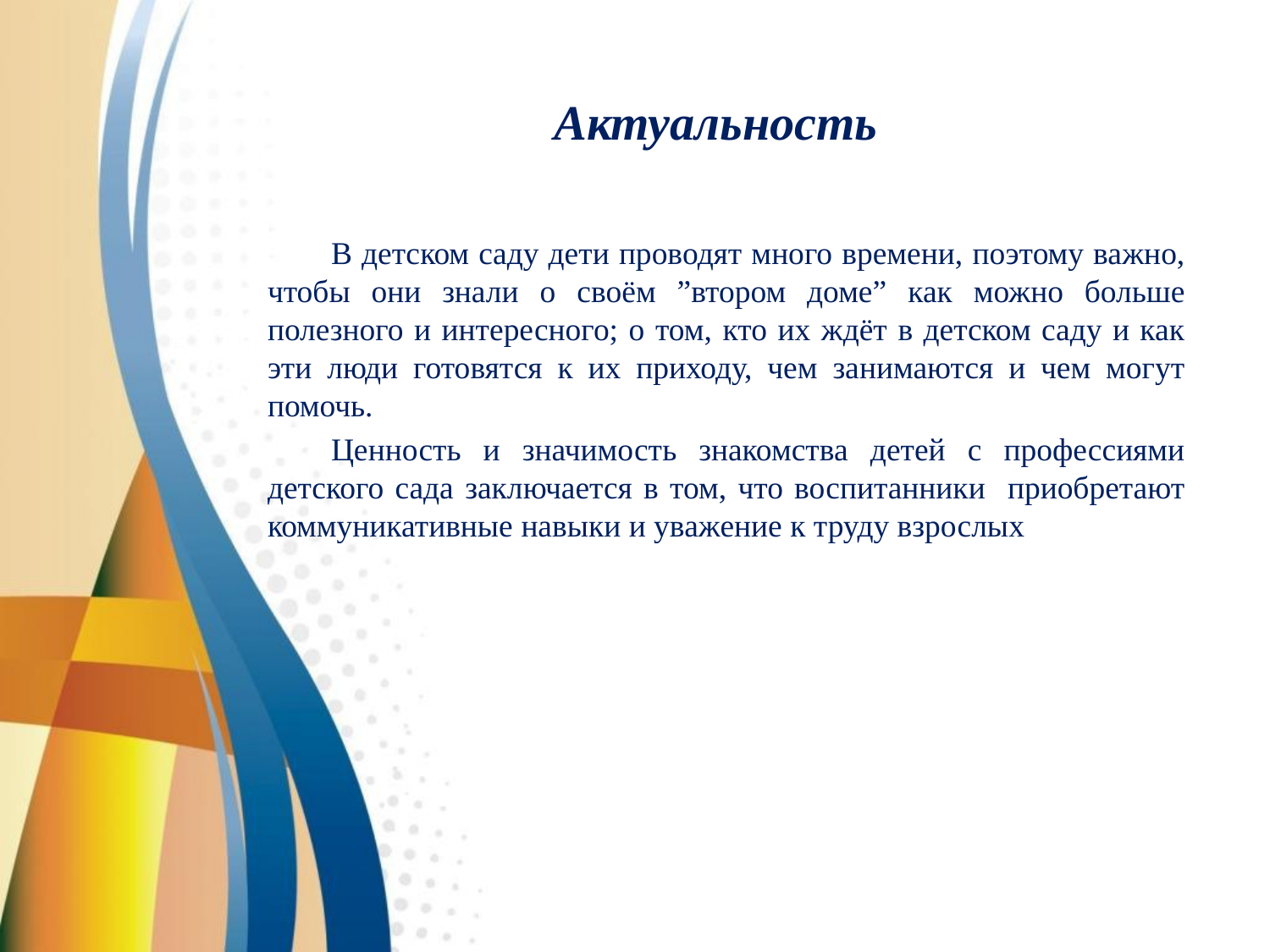

# Актуальность
В детском саду дети проводят много времени, поэтому важно, чтобы они знали о своём ”втором доме” как можно больше полезного и интересного; о том, кто их ждёт в детском саду и как эти люди готовятся к их приходу, чем занимаются и чем могут помочь.
Ценность и значимость знакомства детей с профессиями детского сада заключается в том, что воспитанники  приобретают коммуникативные навыки и уважение к труду взрослых